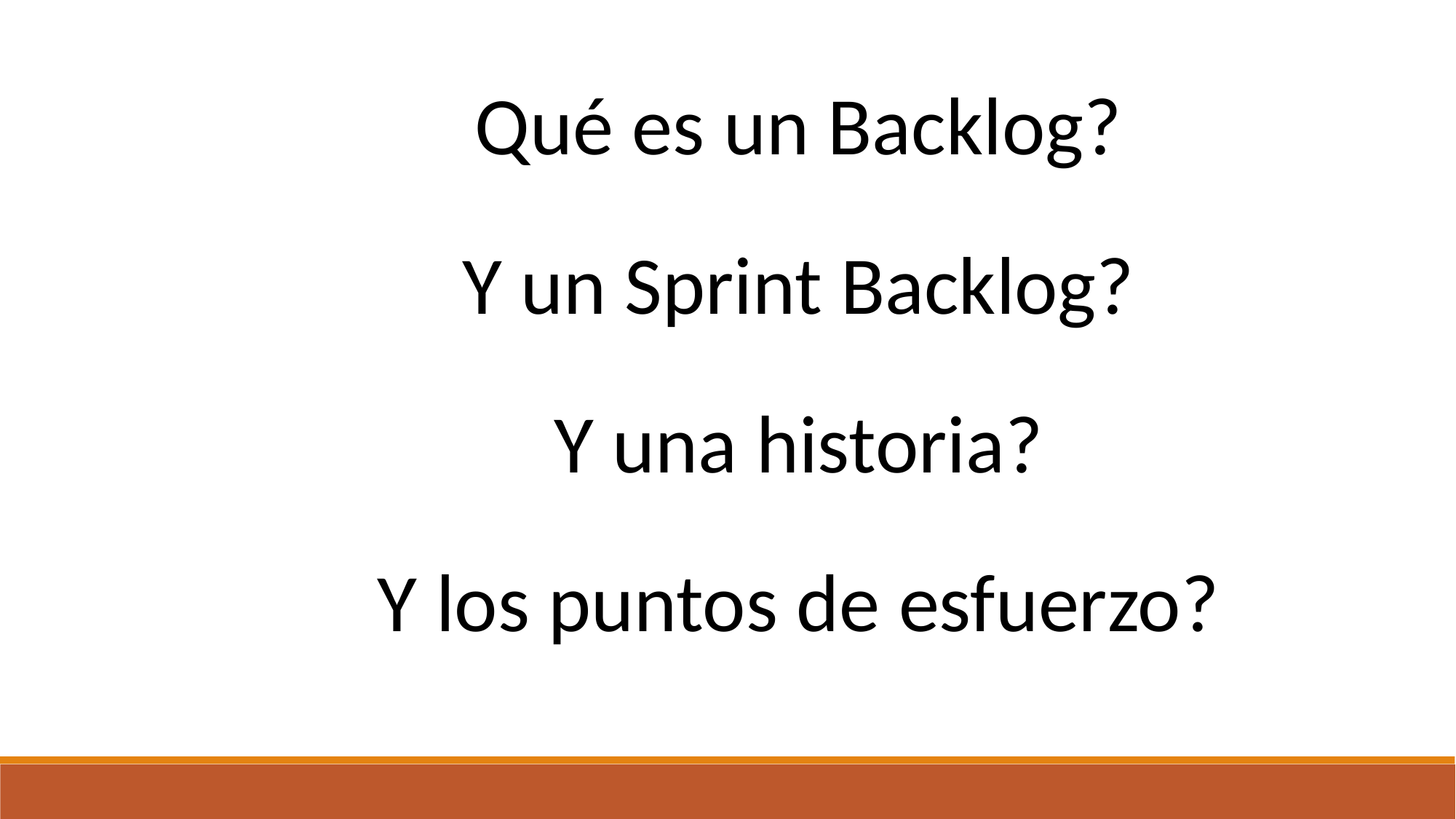

Qué es un Backlog?
Y un Sprint Backlog?
Y una historia?
Y los puntos de esfuerzo?